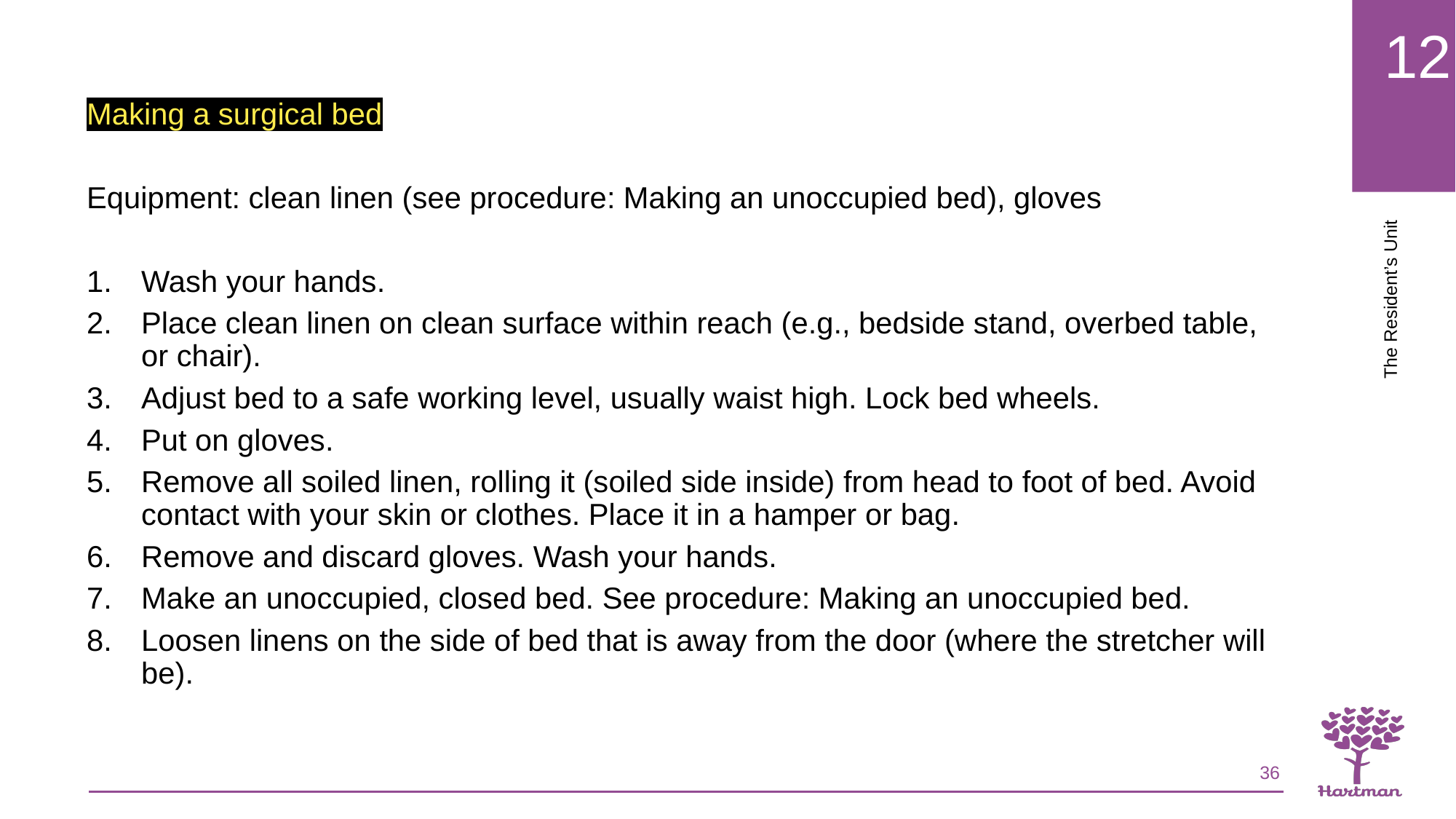

Making a surgical bed

Equipment: clean linen (see procedure: Making an unoccupied bed), gloves

Wash your hands.
Place clean linen on clean surface within reach (e.g., bedside stand, overbed table, or chair).
Adjust bed to a safe working level, usually waist high. Lock bed wheels.
Put on gloves.
Remove all soiled linen, rolling it (soiled side inside) from head to foot of bed. Avoid contact with your skin or clothes. Place it in a hamper or bag.
Remove and discard gloves. Wash your hands.
Make an unoccupied, closed bed. See procedure: Making an unoccupied bed.
Loosen linens on the side of bed that is away from the door (where the stretcher will be).

36